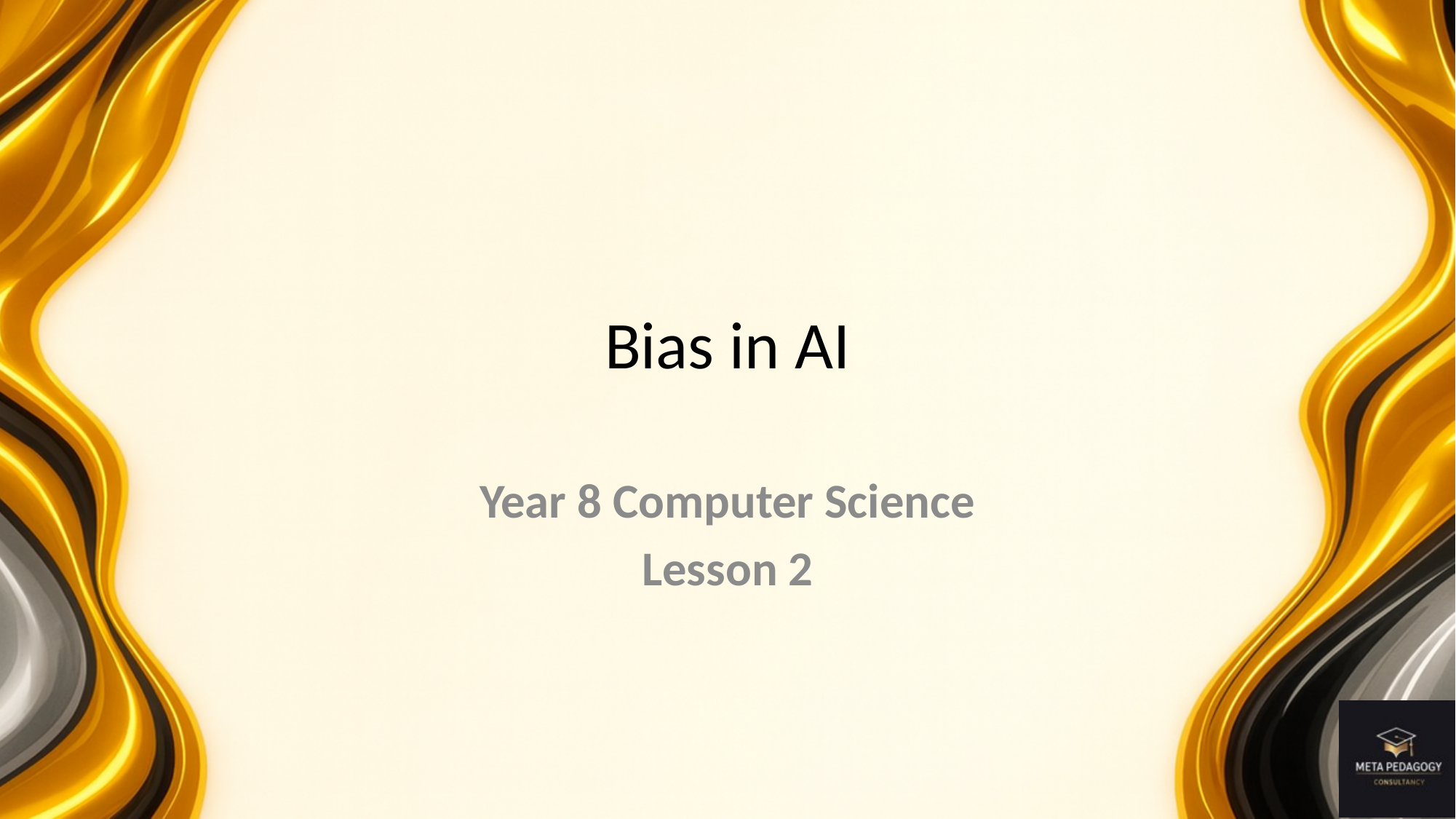

# Bias in AI
Year 8 Computer Science
Lesson 2